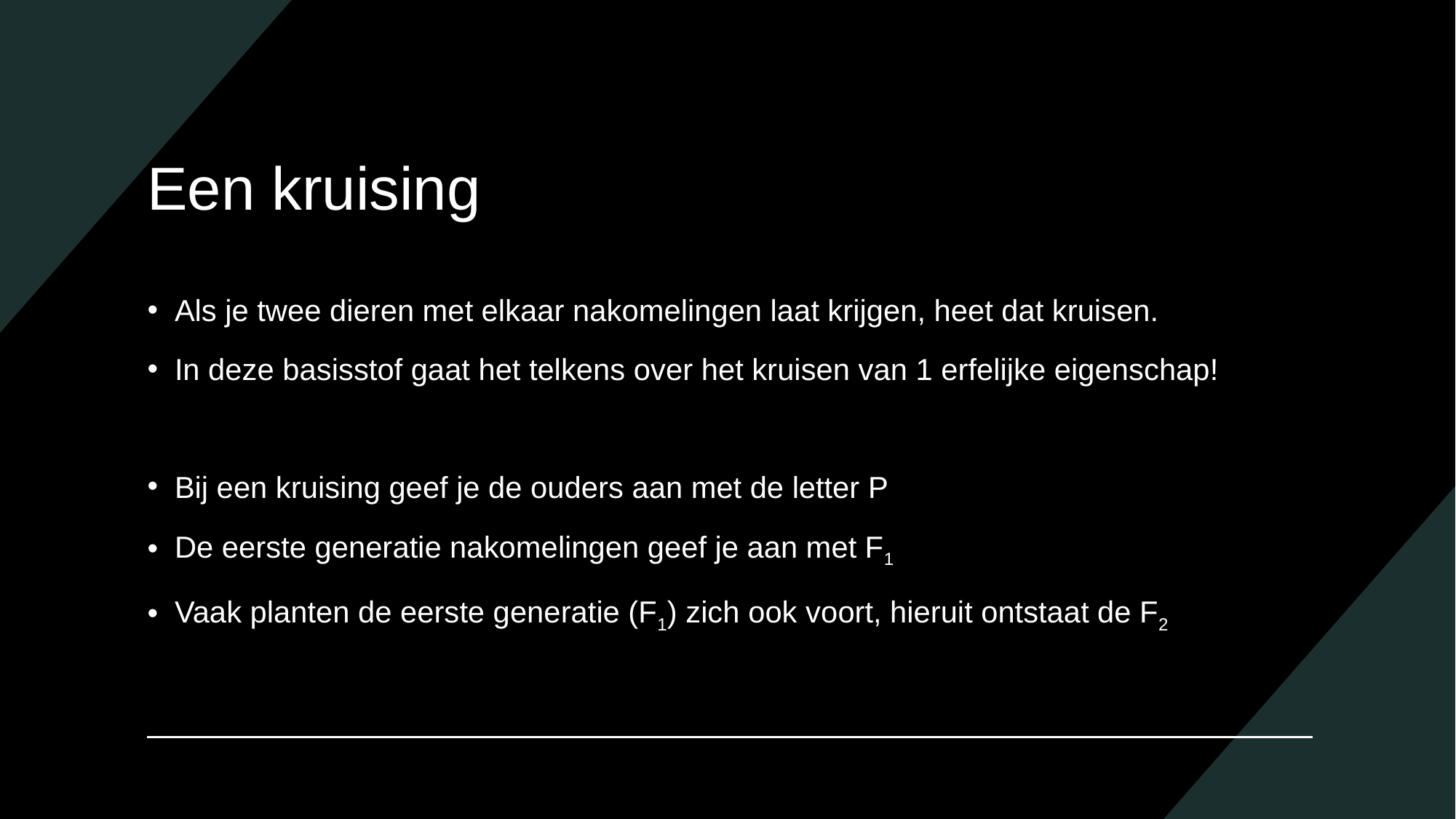

# Een kruising
Als je twee dieren met elkaar nakomelingen laat krijgen, heet dat kruisen.
In deze basisstof gaat het telkens over het kruisen van 1 erfelijke eigenschap!

Bij een kruising geef je de ouders aan met de letter P
De eerste generatie nakomelingen geef je aan met F1
Vaak planten de eerste generatie (F1) zich ook voort, hieruit ontstaat de F2